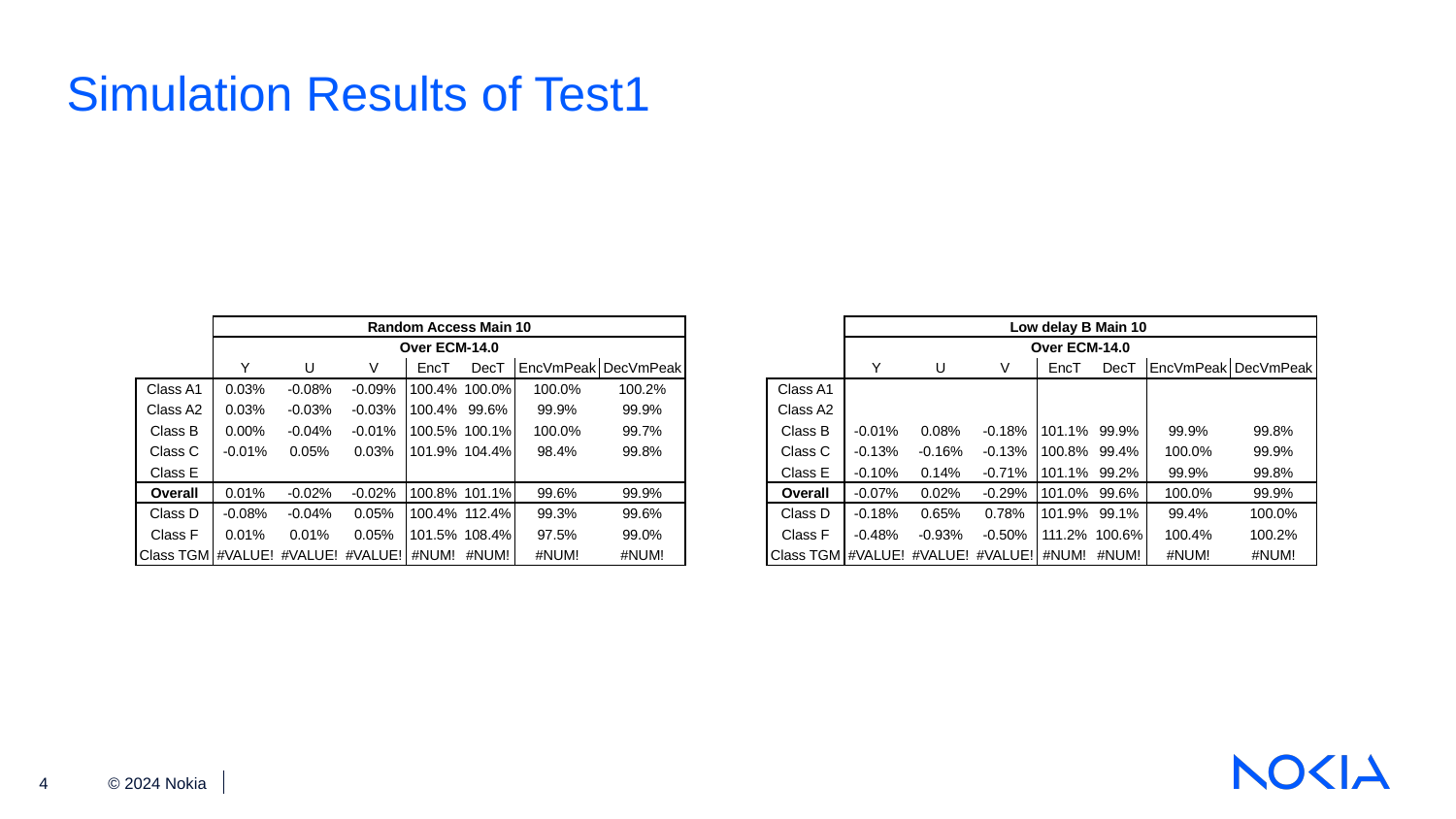

Simulation Results of Test1
|  | Random Access Main 10 |  |  |  |  |  |  |
| --- | --- | --- | --- | --- | --- | --- | --- |
|  | Over ECM-14.0 |  |  |  |  |  |  |
|  | Y | U | V | EncT | DecT | EncVmPeak | DecVmPeak |
| Class A1 | 0.03% | -0.08% | -0.09% | 100.4% | 100.0% | 100.0% | 100.2% |
| Class A2 | 0.03% | -0.03% | -0.03% | 100.4% | 99.6% | 99.9% | 99.9% |
| Class B | 0.00% | -0.04% | -0.01% | 100.5% | 100.1% | 100.0% | 99.7% |
| Class C | -0.01% | 0.05% | 0.03% | 101.9% | 104.4% | 98.4% | 99.8% |
| Class E |  |  |  |  |  |  |  |
| Overall | 0.01% | -0.02% | -0.02% | 100.8% | 101.1% | 99.6% | 99.9% |
| Class D | -0.08% | -0.04% | 0.05% | 100.4% | 112.4% | 99.3% | 99.6% |
| Class F | 0.01% | 0.01% | 0.05% | 101.5% | 108.4% | 97.5% | 99.0% |
| Class TGM | #VALUE! | #VALUE! | #VALUE! | #NUM! | #NUM! | #NUM! | #NUM! |
|  | Low delay B Main 10 |  |  |  |  |  |  |
| --- | --- | --- | --- | --- | --- | --- | --- |
|  | Over ECM-14.0 |  |  |  |  |  |  |
|  | Y | U | V | EncT | DecT | EncVmPeak | DecVmPeak |
| Class A1 |  |  |  |  |  |  |  |
| Class A2 |  |  |  |  |  |  |  |
| Class B | -0.01% | 0.08% | -0.18% | 101.1% | 99.9% | 99.9% | 99.8% |
| Class C | -0.13% | -0.16% | -0.13% | 100.8% | 99.4% | 100.0% | 99.9% |
| Class E | -0.10% | 0.14% | -0.71% | 101.1% | 99.2% | 99.9% | 99.8% |
| Overall | -0.07% | 0.02% | -0.29% | 101.0% | 99.6% | 100.0% | 99.9% |
| Class D | -0.18% | 0.65% | 0.78% | 101.9% | 99.1% | 99.4% | 100.0% |
| Class F | -0.48% | -0.93% | -0.50% | 111.2% | 100.6% | 100.4% | 100.2% |
| Class TGM | #VALUE! | #VALUE! | #VALUE! | #NUM! | #NUM! | #NUM! | #NUM! |